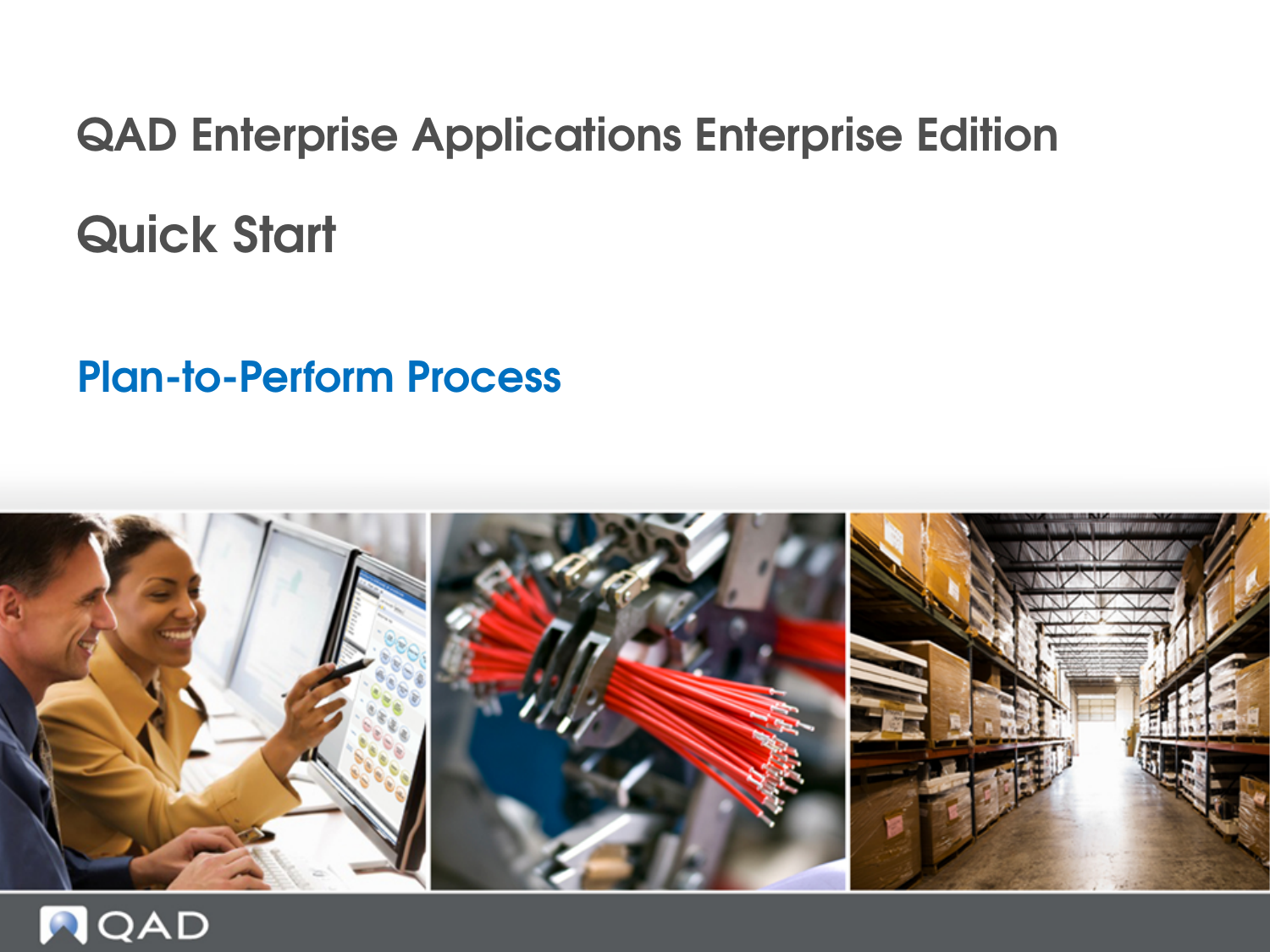

# QAD Enterprise Applications Enterprise Edition
Quick Start
Plan-to-Perform Process